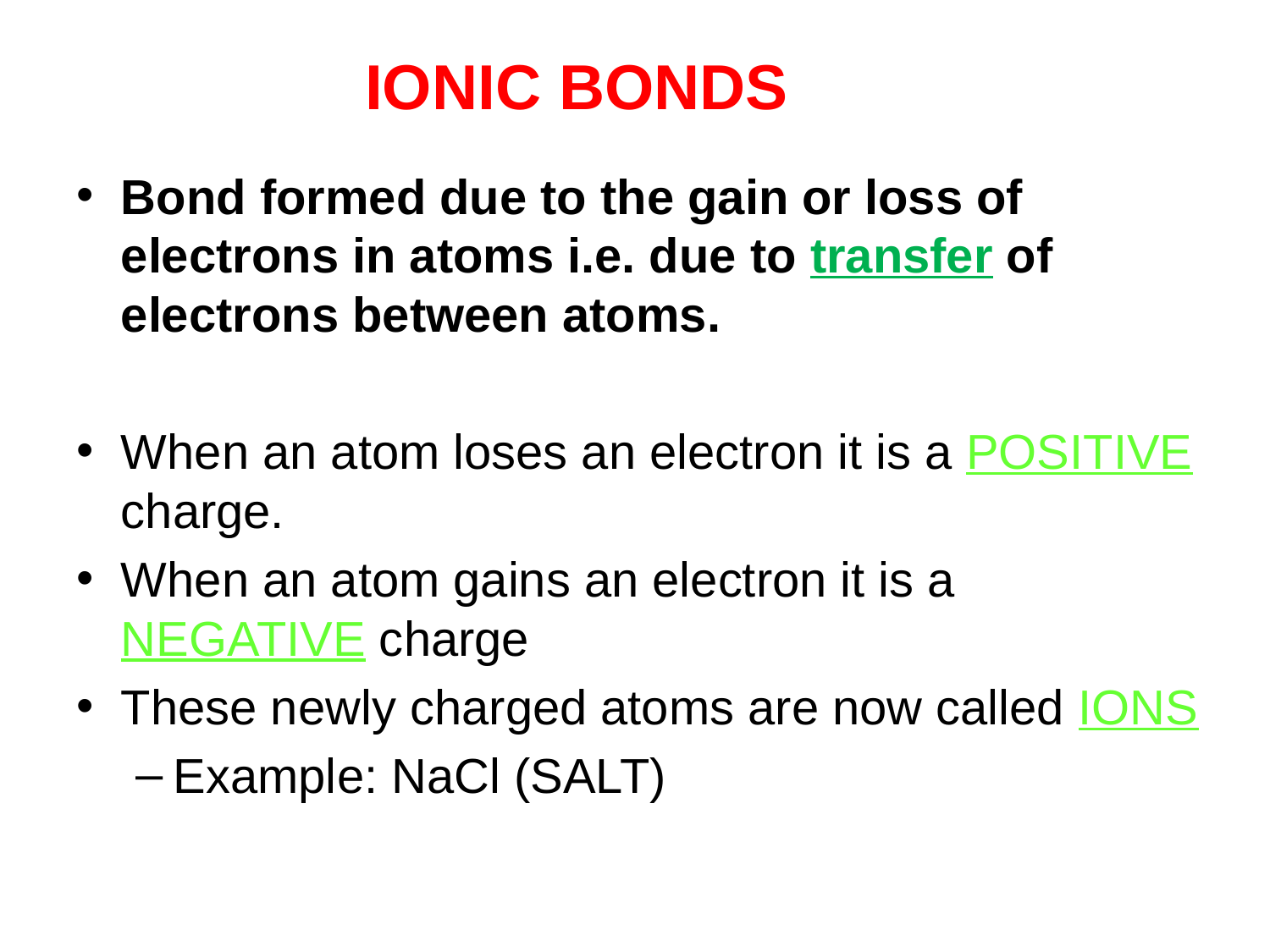

# IONIC BONDS
Bond formed due to the gain or loss of electrons in atoms i.e. due to transfer of electrons between atoms.

When an atom loses an electron it is a POSITIVE charge.
When an atom gains an electron it is a NEGATIVE charge
These newly charged atoms are now called IONS
Example: NaCl (SALT)